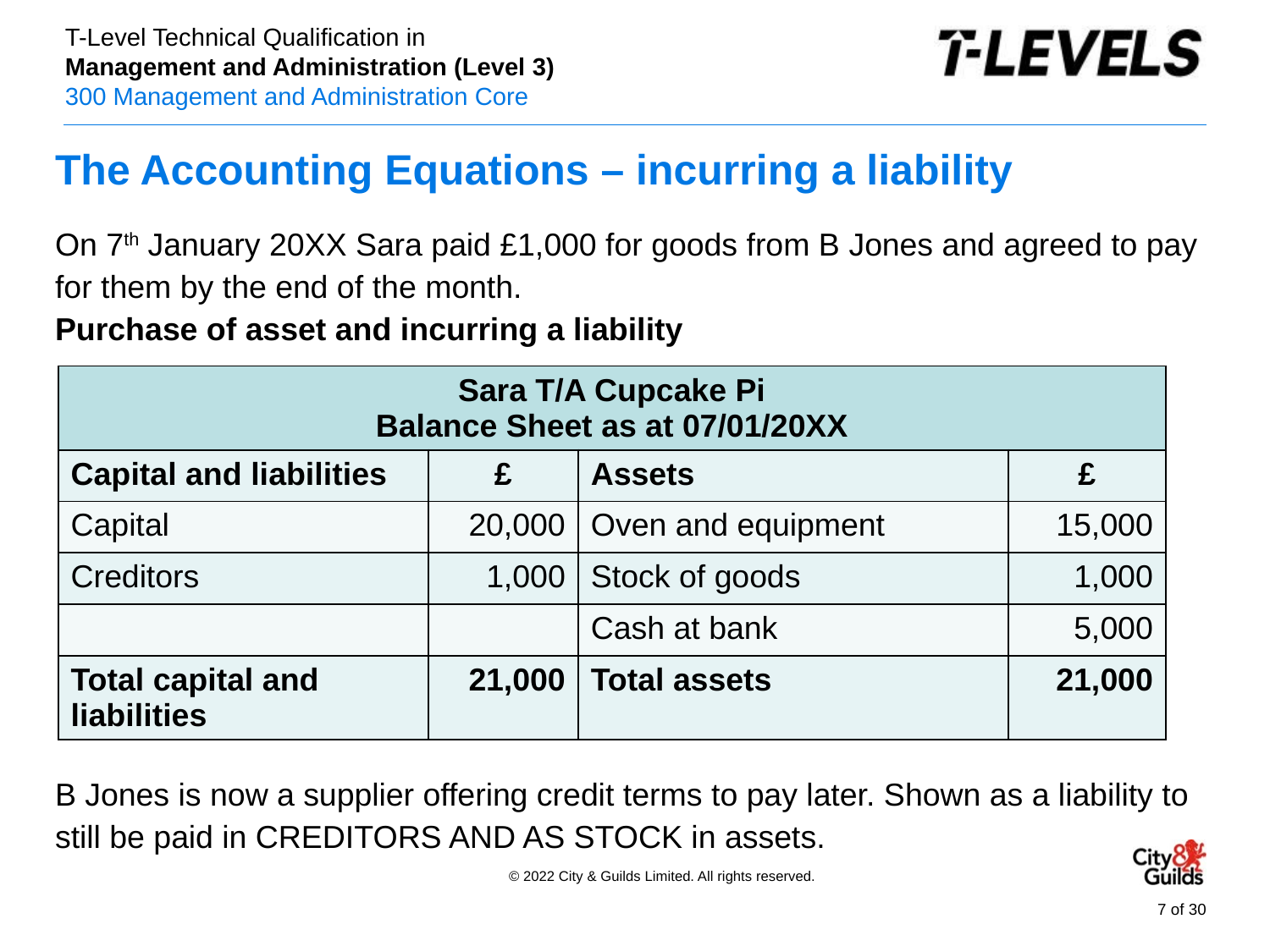

# The Accounting Equations – incurring a liability
On 7th January 20XX Sara paid £1,000 for goods from B Jones and agreed to pay for them by the end of the month.
Purchase of asset and incurring a liability

B Jones is now a supplier offering credit terms to pay later. Shown as a liability to still be paid in CREDITORS AND AS STOCK in assets.

| Sara T/A Cupcake Pi Balance Sheet as at 07/01/20XX |  |  |  |
| --- | --- | --- | --- |
| Capital and liabilities | £ | Assets | £ |
| Capital | 20,000 | Oven and equipment | 15,000 |
| Creditors | 1,000 | Stock of goods | 1,000 |
|  |  | Cash at bank | 5,000 |
| Total capital and liabilities | 21,000 | Total assets | 21,000 |